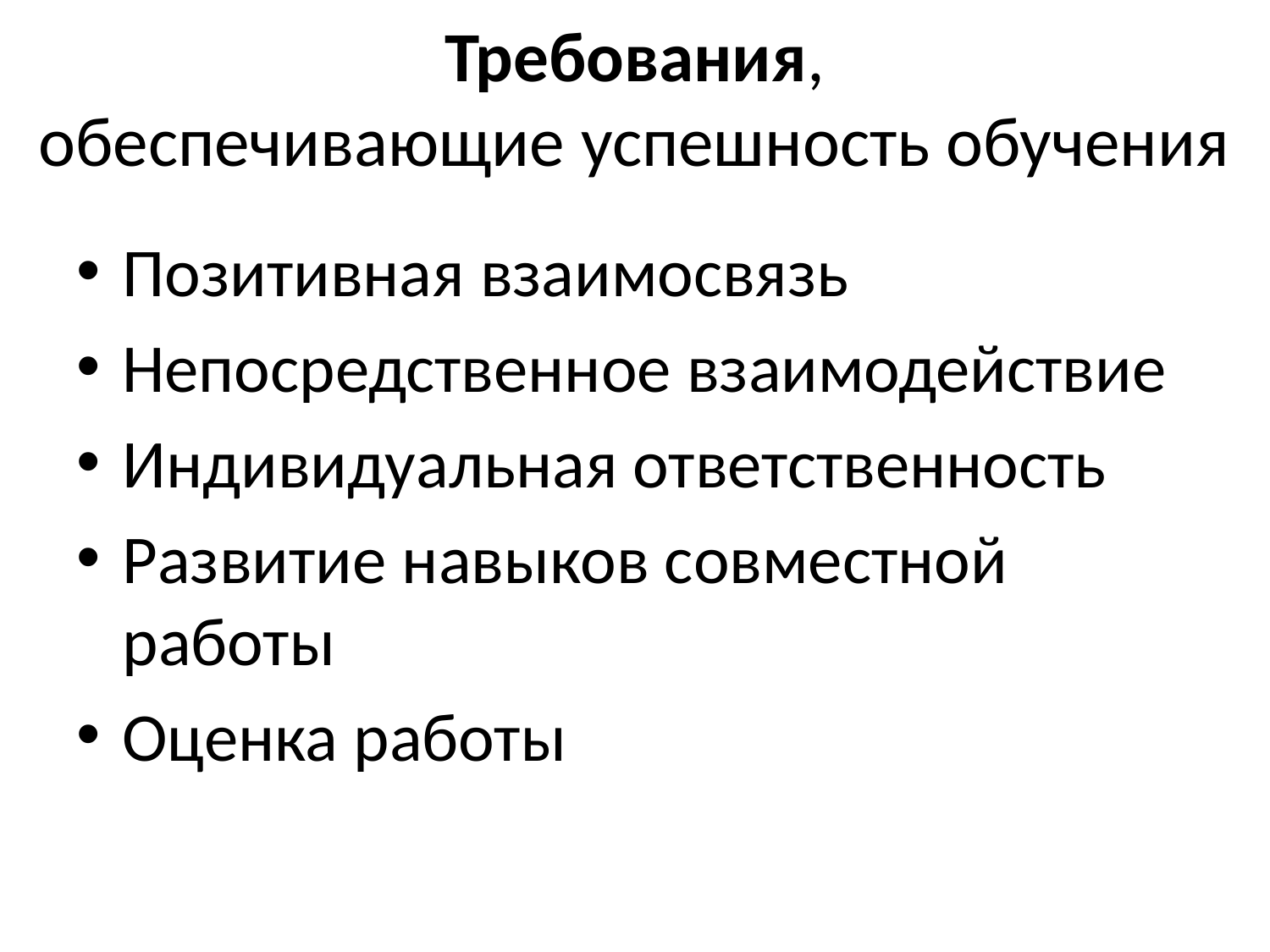

# Требования, обеспечивающие успешность обучения
Позитивная взаимосвязь
Непосредственное взаимодействие
Индивидуальная ответственность
Развитие навыков совместной работы
Оценка работы